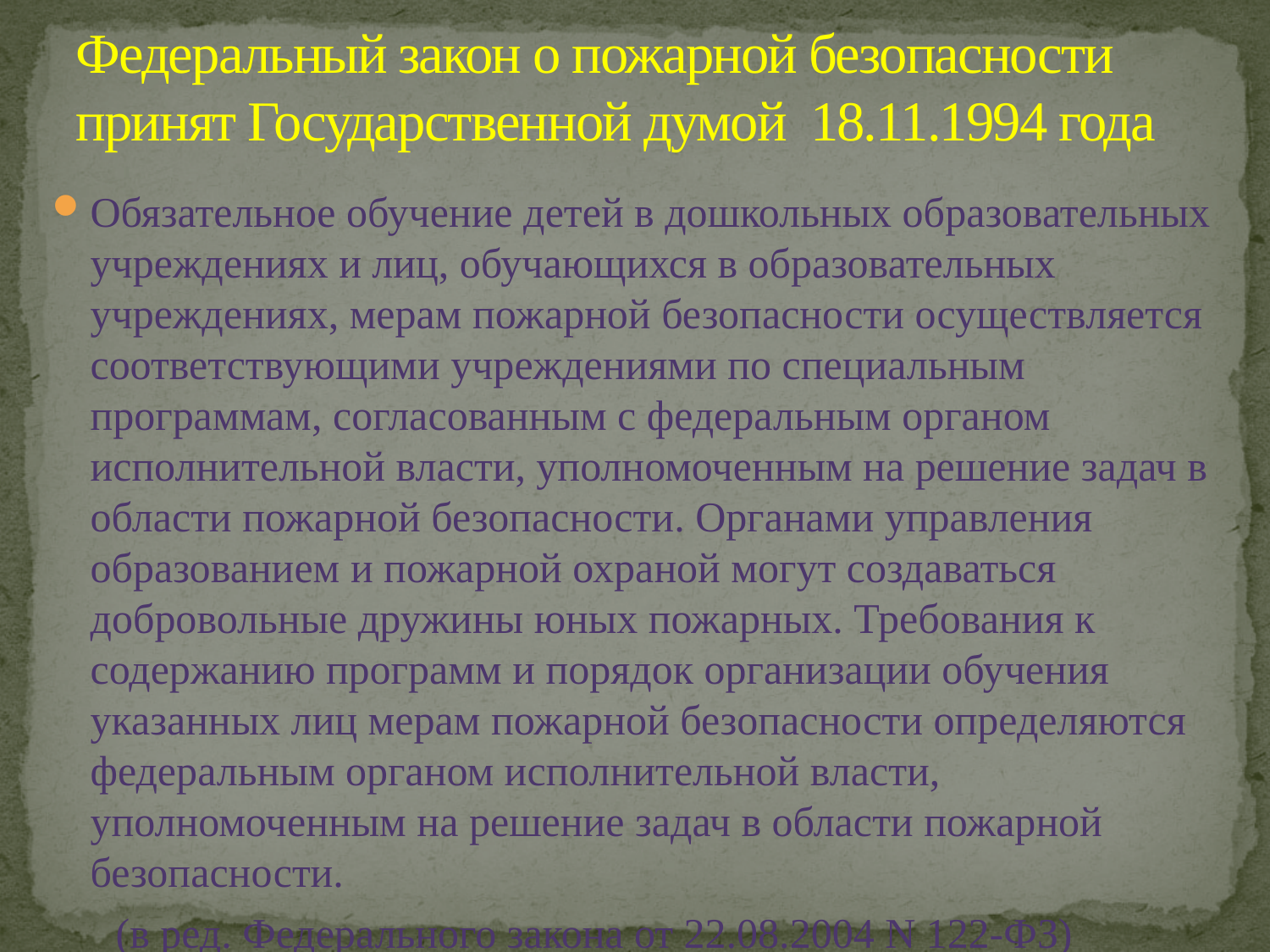

# Федеральный закон о пожарной безопасности принят Государственной думой  18.11.1994 года
Обязательное обучение детей в дошкольных образовательных учреждениях и лиц, обучающихся в образовательных учреждениях, мерам пожарной безопасности осуществляется соответствующими учреждениями по специальным программам, согласованным с федеральным органом исполнительной власти, уполномоченным на решение задач в области пожарной безопасности. Органами управления образованием и пожарной охраной могут создаваться добровольные дружины юных пожарных. Требования к содержанию программ и порядок организации обучения указанных лиц мерам пожарной безопасности определяются федеральным органом исполнительной власти, уполномоченным на решение задач в области пожарной безопасности.
      (в ред. Федерального закона от 22.08.2004 N 122-ФЗ)